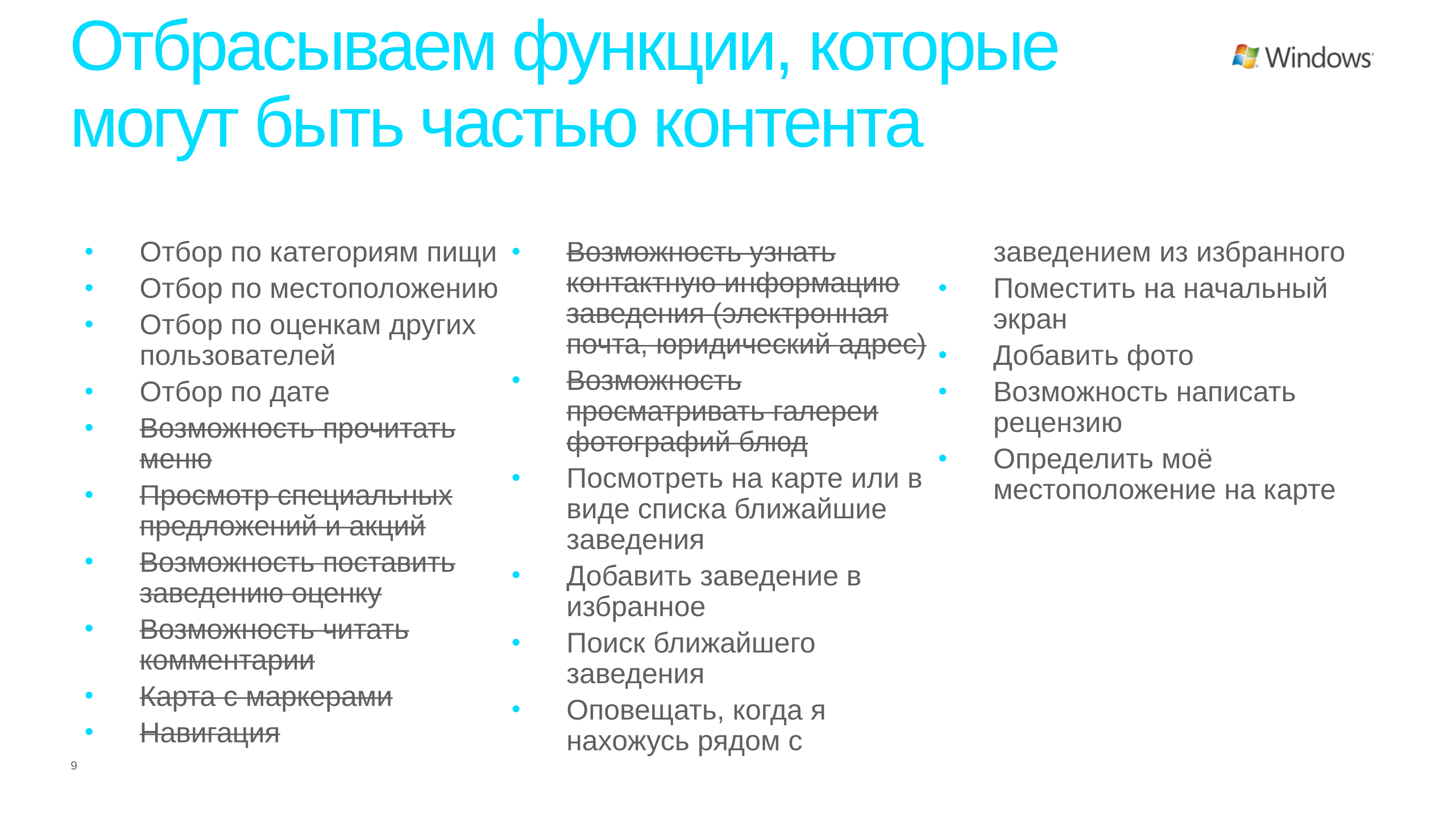

# Отбрасываем функции, которые  могут быть частью контента
Отбор по категориям пищи
Отбор по местоположению
Отбор по оценкам других пользователей
Отбор по дате
Возможность прочитать меню
Просмотр специальных предложений и акций
Возможность поставить заведению оценку
Возможность читать комментарии
Карта с маркерами
Навигация
Возможность узнать контактную информацию заведения (электронная почта, юридический адрес)
Возможность просматривать галереи фотографий блюд
Посмотреть на карте или в виде списка ближайшие заведения
Добавить заведение в избранное
Поиск ближайшего заведения
Оповещать, когда я нахожусь рядом с заведением из избранного
Поместить на начальный экран
Добавить фото
Возможность написать рецензию
Определить моё местоположение на карте